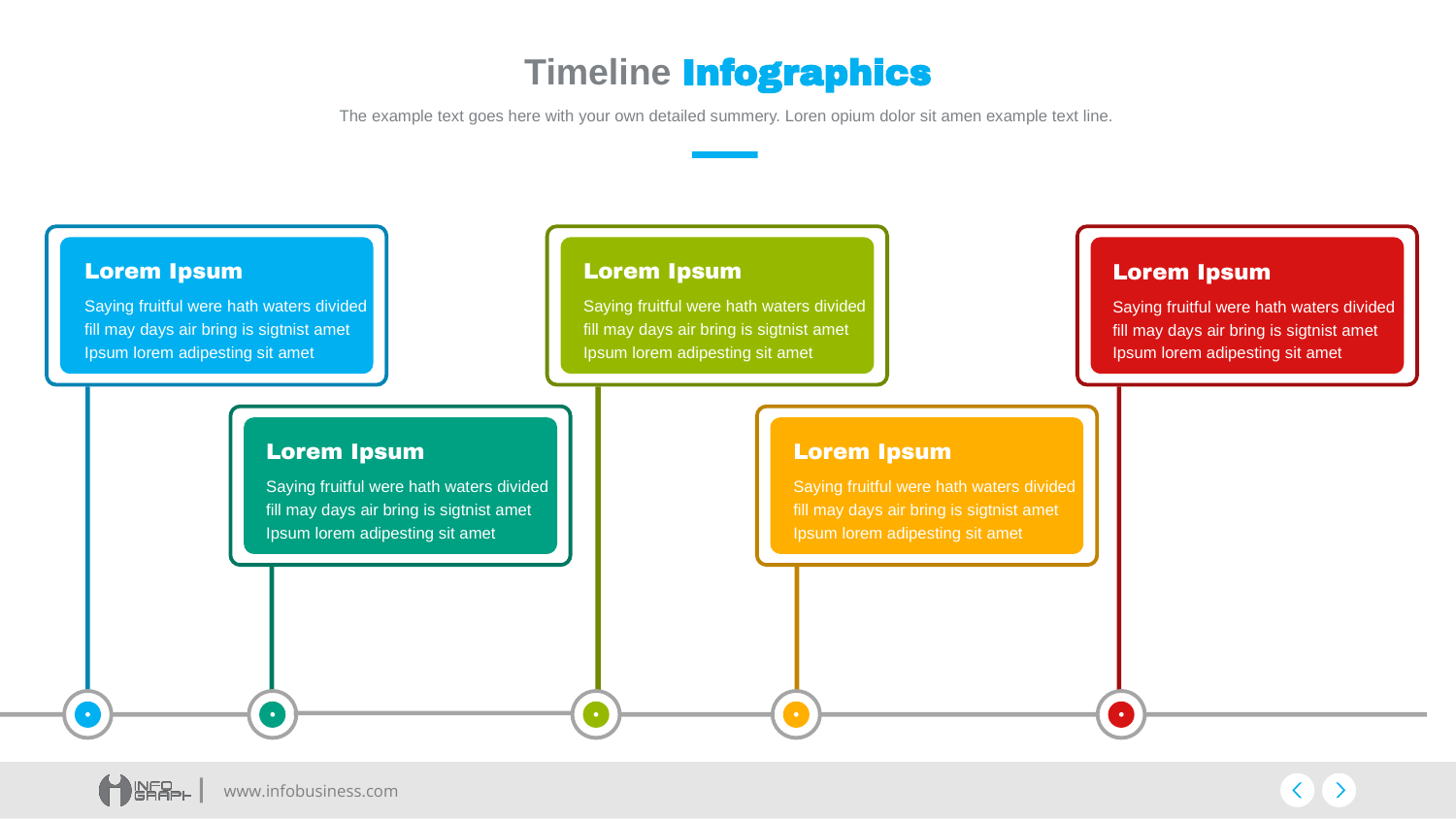

# Timeline Infographics
The example text goes here with your own detailed summery. Loren opium dolor sit amen example text line.

Lorem Ipsum
Lorem Ipsum
Lorem Ipsum
Saying fruitful were hath waters divided
fill may days air bring is sigtnist amet
Ipsum lorem adipesting sit amet
Saying fruitful were hath waters divided
fill may days air bring is sigtnist amet
Ipsum lorem adipesting sit amet
Saying fruitful were hath waters divided
fill may days air bring is sigtnist amet
Ipsum lorem adipesting sit amet

Lorem Ipsum
Lorem Ipsum
Saying fruitful were hath waters divided
fill may days air bring is sigtnist amet
Ipsum lorem adipesting sit amet
Saying fruitful were hath waters divided
fill may days air bring is sigtnist amet
Ipsum lorem adipesting sit amet

www.infobusiness.com